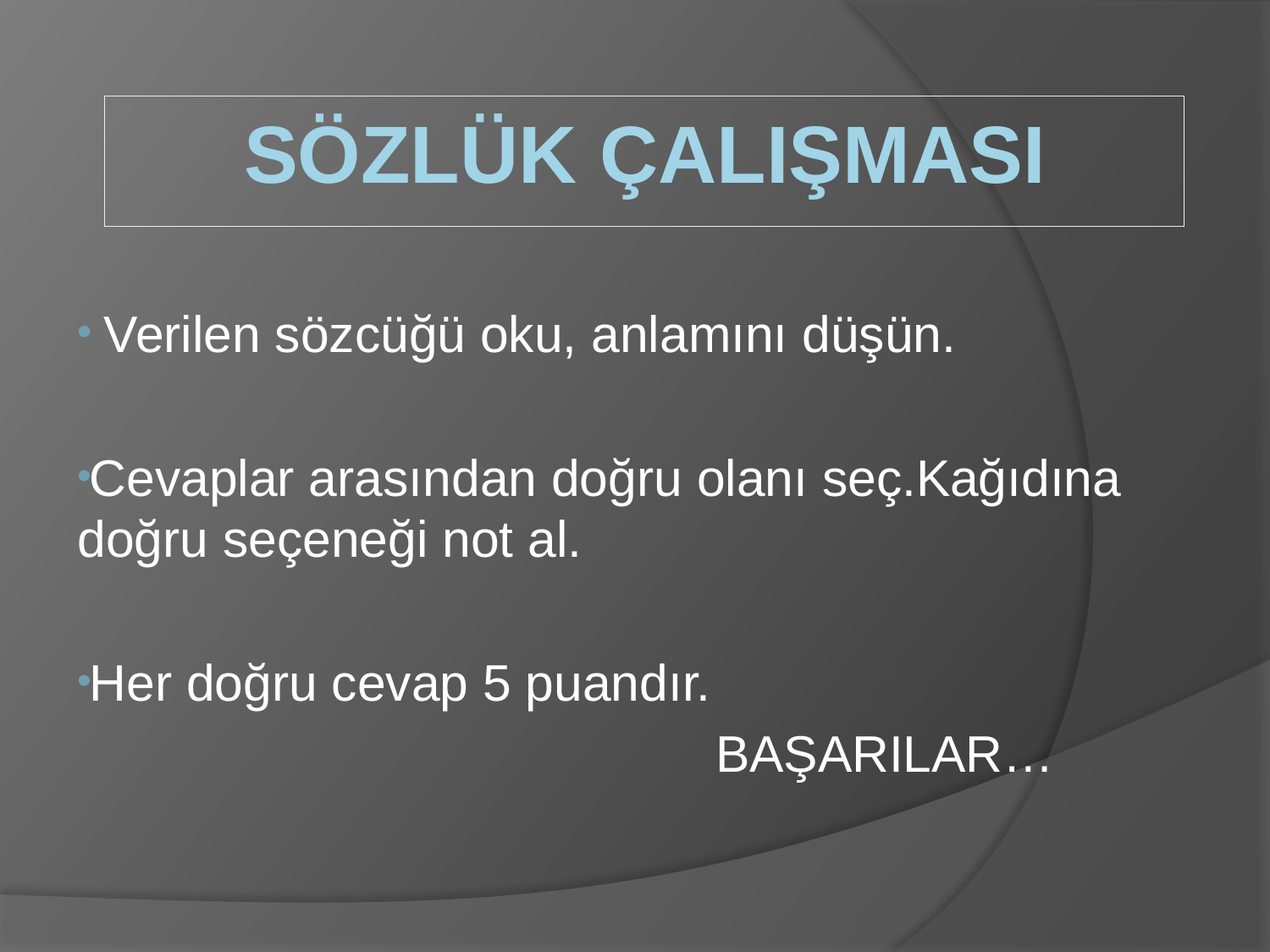

# SÖZLÜK ÇALIŞMASI
 Verilen sözcüğü oku, anlamını düşün.

Cevaplar arasından doğru olanı seç.Kağıdına doğru seçeneği not al.

Her doğru cevap 5 puandır.
                                             BAŞARILAR…